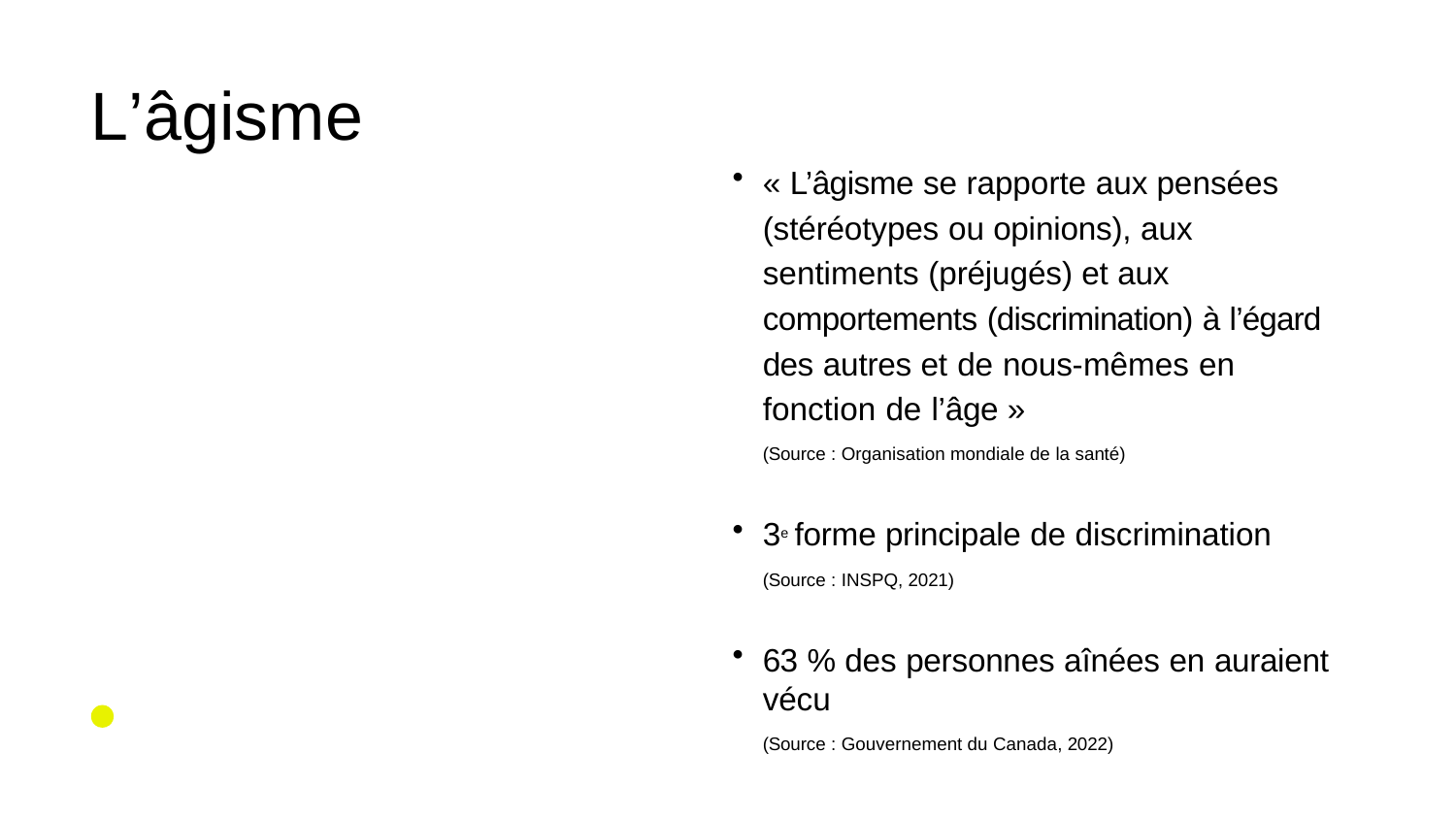

# L’âgisme
« L’âgisme se rapporte aux pensées (stéréotypes ou opinions), aux sentiments (préjugés) et aux comportements (discrimination) à l’égard des autres et de nous-mêmes en fonction de l’âge »
(Source : Organisation mondiale de la santé)

3e forme principale de discrimination
(Source : INSPQ, 2021)

63 % des personnes aînées en auraient vécu
(Source : Gouvernement du Canada, 2022)